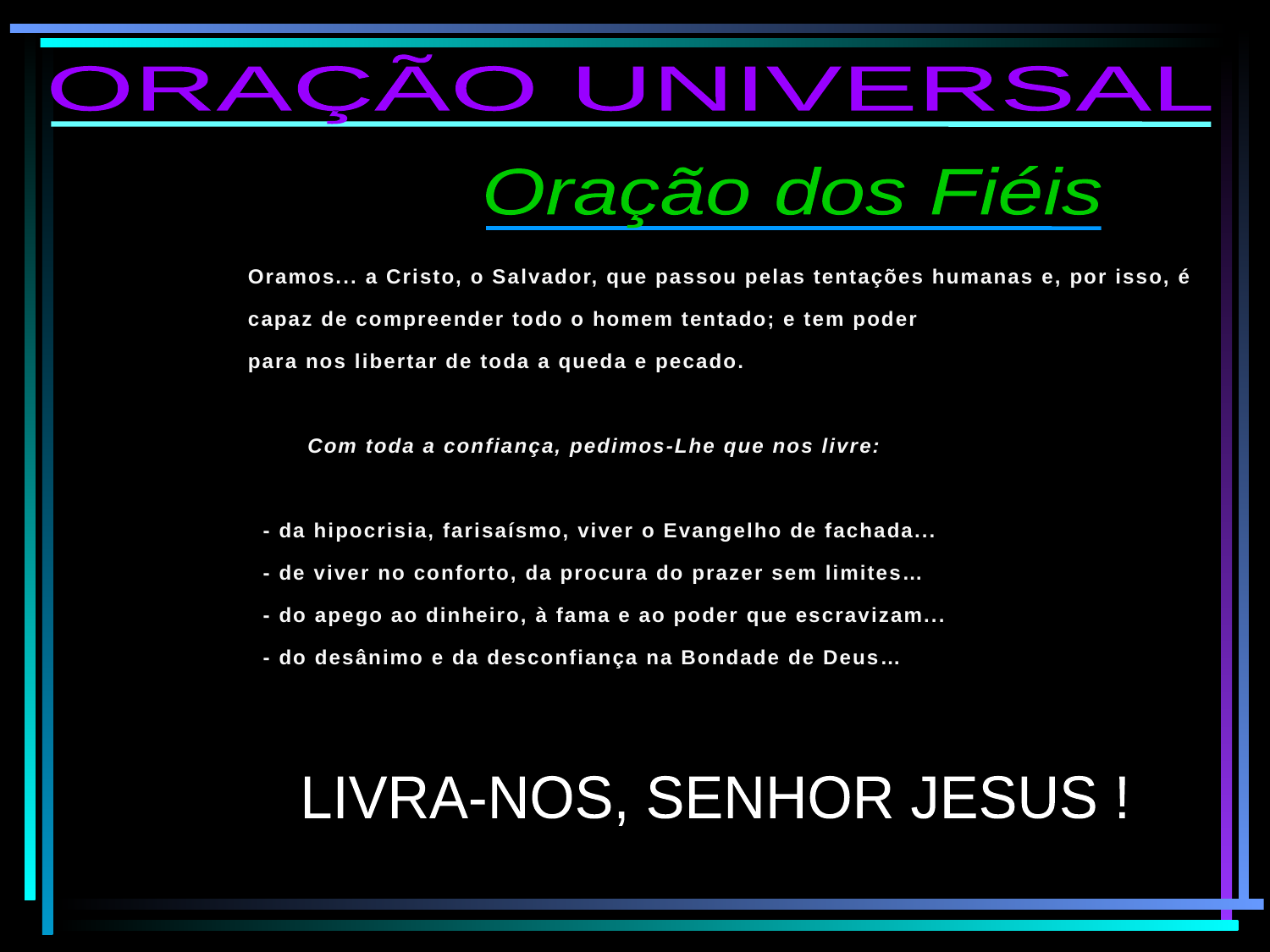

ORAÇÃO UNIVERSAL

Oração dos Fiéis

Oramos... a Cristo, o Salvador, que passou pelas tentações humanas e, por isso, é capaz de compreender todo o homem tentado; e tem poder
para nos libertar de toda a queda e pecado.

        Com toda a confiança, pedimos-Lhe que nos livre:

  - da hipocrisia, farisaísmo, viver o Evangelho de fachada...
  - de viver no conforto, da procura do prazer sem limites…
  - do apego ao dinheiro, à fama e ao poder que escravizam...
  - do desânimo e da desconfiança na Bondade de Deus…
LIVRA-NOS, SENHOR JESUS !